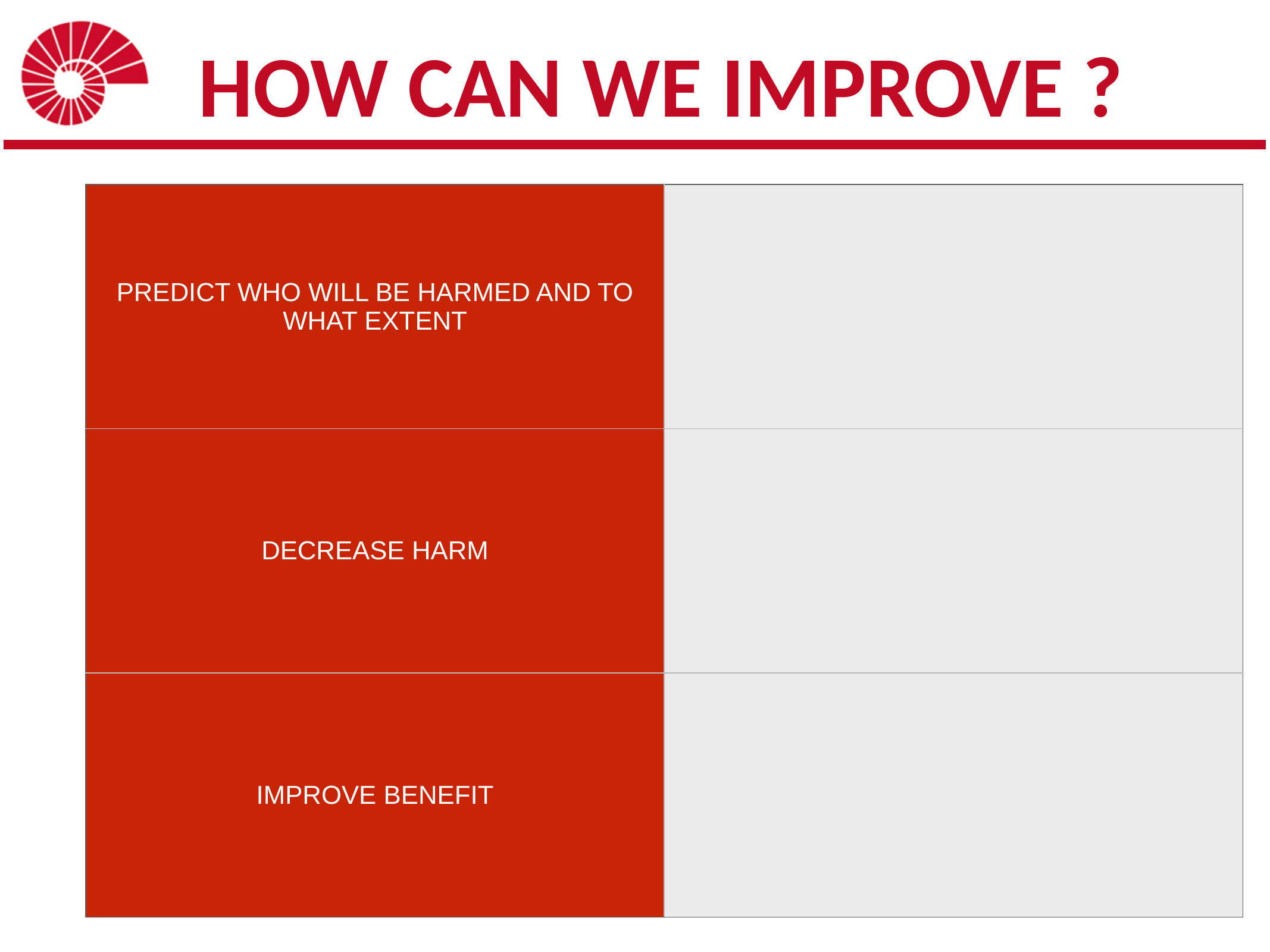

# HOW CAN WE IMPROVE ?
| PREDICT WHO WILL BE HARMED AND TO WHAT EXTENT |  |
| --- | --- |
| DECREASE HARM |  |
| IMPROVE BENEFIT |  |